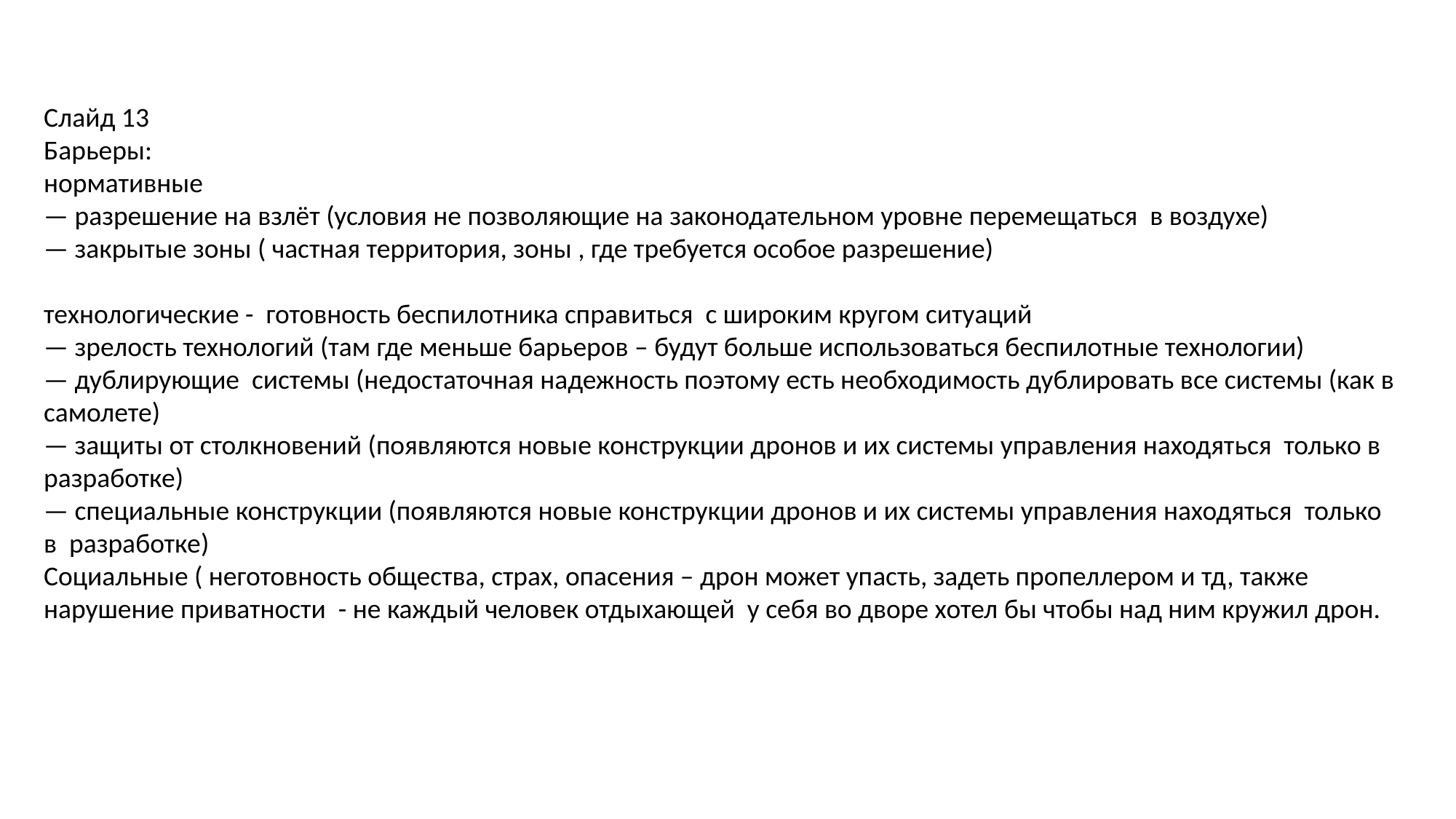

Слайд 13
Барьеры:
нормативные
— разрешение на взлёт (условия не позволяющие на законодательном уровне перемещаться  в воздухе)
— закрытые зоны ( частная территория, зоны , где требуется особое разрешение)

технологические -  готовность беспилотника справиться  с широким кругом ситуаций
— зрелость технологий (там где меньше барьеров – будут больше использоваться беспилотные технологии)
— дублирующие  системы (недостаточная надежность поэтому есть необходимость дублировать все системы (как в самолете)
— защиты от столкновений (появляются новые конструкции дронов и их системы управления находяться  только в  разработке)
— специальные конструкции (появляются новые конструкции дронов и их системы управления находяться  только в  разработке)
Социальные ( неготовность общества, страх, опасения – дрон может упасть, задеть пропеллером и тд, также нарушение приватности  - не каждый человек отдыхающей  у себя во дворе хотел бы чтобы над ним кружил дрон.